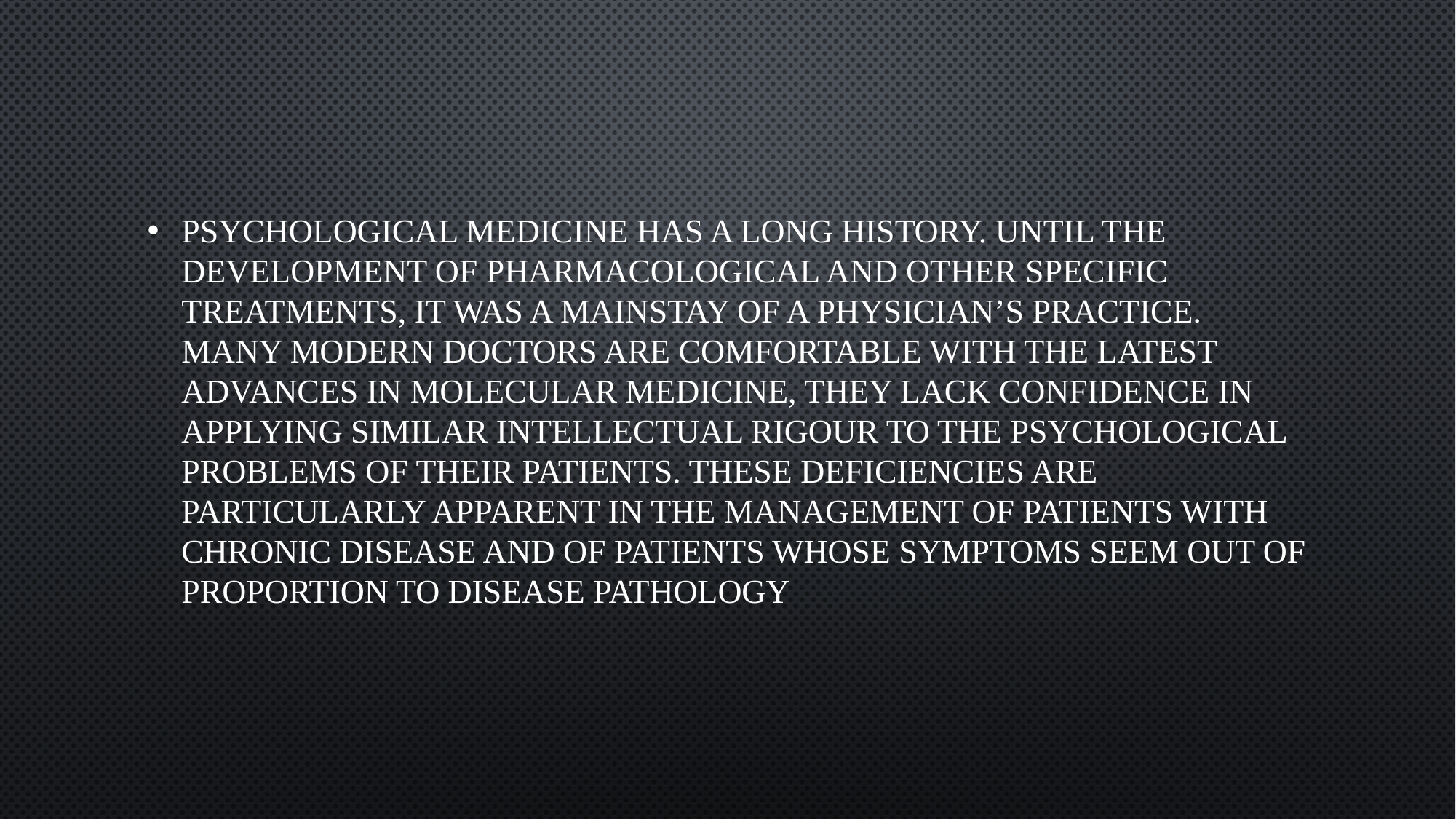

Psychological medicine has a long history. Until the development of pharmacological and other specific treatments, it was a mainstay of a physician’s practice. many modern doctors are comfortable with the latest advances in molecular medicine, they lack confidence in applying similar intellectual rigour to the psychological problems of their patients. These deficiencies are particularly apparent in the management of patients with chronic disease and of patients whose symptoms seem out of proportion to disease pathology